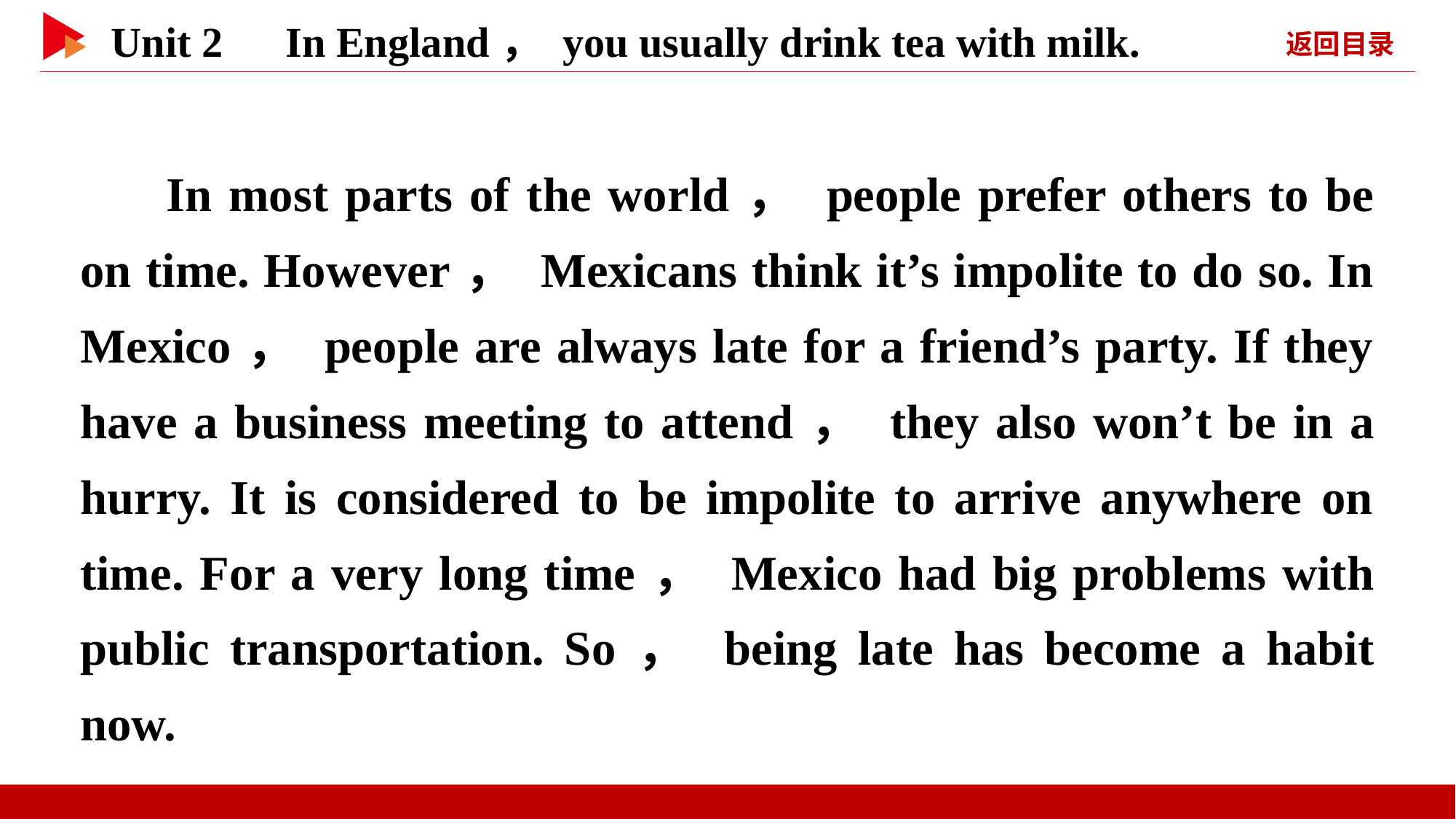

In most parts of the world， people prefer others to be on time. However， Mexicans think it’s impolite to do so. In Mexico， people are always late for a friend’s party. If they have a business meeting to attend， they also won’t be in a hurry. It is considered to be impolite to arrive anywhere on time. For a very long time， Mexico had big problems with public transportation. So， being late has become a habit now.